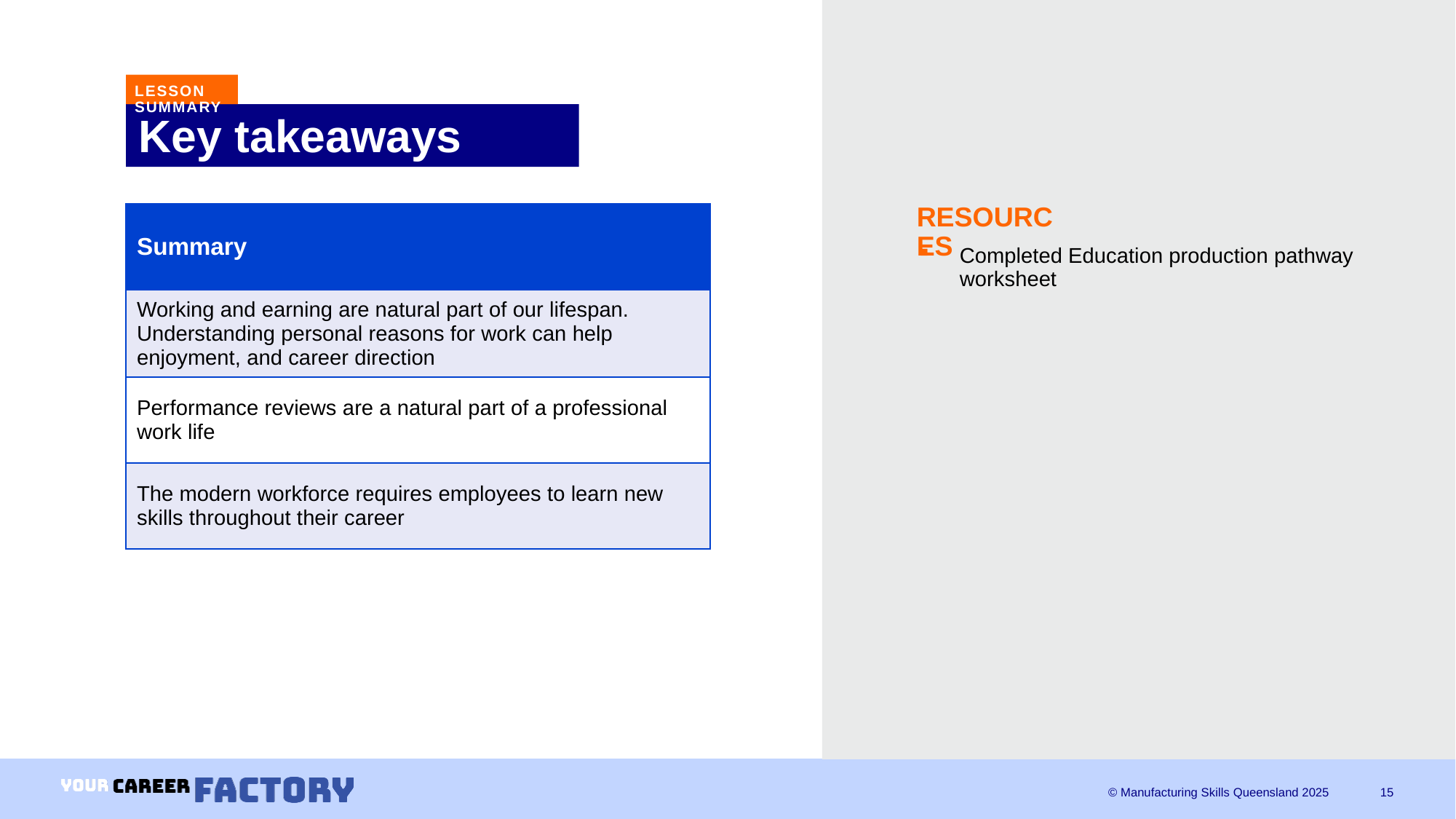

LESSON SUMMARY
# Key takeaways
RESOURCES
| Summary |
| --- |
| Working and earning are natural part of our lifespan. Understanding personal reasons for work can help enjoyment, and career direction |
| Performance reviews are a natural part of a professional work life |
| The modern workforce requires employees to learn new skills throughout their career |
Completed Education production pathway worksheet